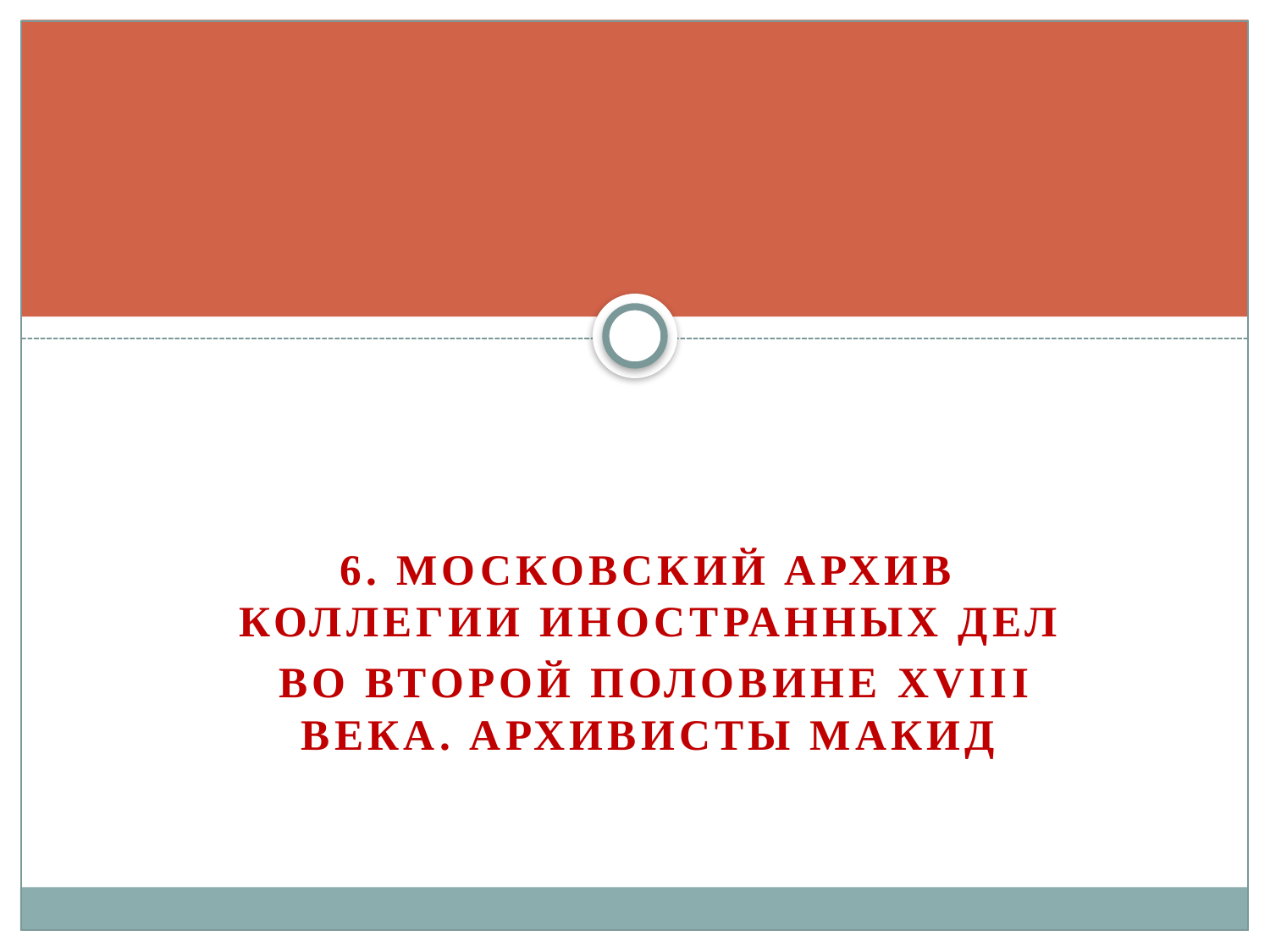

6. Московский архив коллегии иностранных дел
 во второй половине XVIII века. Архивисты МАКИД